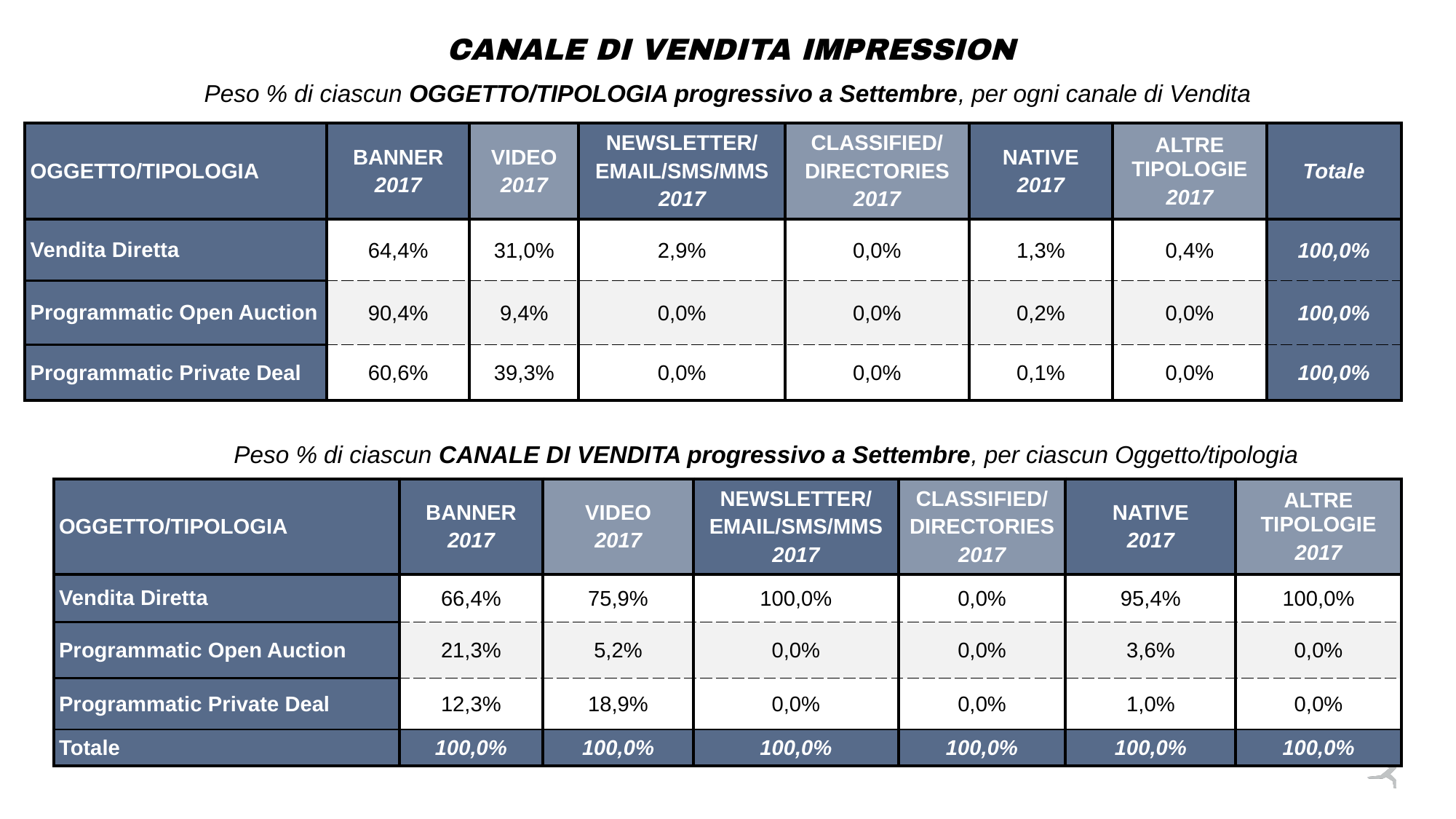

CANALE DI VENDITA IMPRESSION
Peso % di ciascun OGGETTO/TIPOLOGIA progressivo a Settembre, per ogni canale di Vendita
| OGGETTO/TIPOLOGIA | BANNER 2017 | VIDEO 2017 | NEWSLETTER/ EMAIL/SMS/MMS 2017 | CLASSIFIED/ DIRECTORIES 2017 | NATIVE 2017 | ALTRE TIPOLOGIE 2017 | Totale |
| --- | --- | --- | --- | --- | --- | --- | --- |
| Vendita Diretta | 64,4% | 31,0% | 2,9% | 0,0% | 1,3% | 0,4% | 100,0% |
| Programmatic Open Auction | 90,4% | 9,4% | 0,0% | 0,0% | 0,2% | 0,0% | 100,0% |
| Programmatic Private Deal | 60,6% | 39,3% | 0,0% | 0,0% | 0,1% | 0,0% | 100,0% |
Peso % di ciascun CANALE DI VENDITA progressivo a Settembre, per ciascun Oggetto/tipologia
| OGGETTO/TIPOLOGIA | BANNER 2017 | VIDEO 2017 | NEWSLETTER/ EMAIL/SMS/MMS 2017 | CLASSIFIED/ DIRECTORIES 2017 | NATIVE 2017 | ALTRE TIPOLOGIE 2017 |
| --- | --- | --- | --- | --- | --- | --- |
| Vendita Diretta | 66,4% | 75,9% | 100,0% | 0,0% | 95,4% | 100,0% |
| Programmatic Open Auction | 21,3% | 5,2% | 0,0% | 0,0% | 3,6% | 0,0% |
| Programmatic Private Deal | 12,3% | 18,9% | 0,0% | 0,0% | 1,0% | 0,0% |
| Totale | 100,0% | 100,0% | 100,0% | 100,0% | 100,0% | 100,0% |